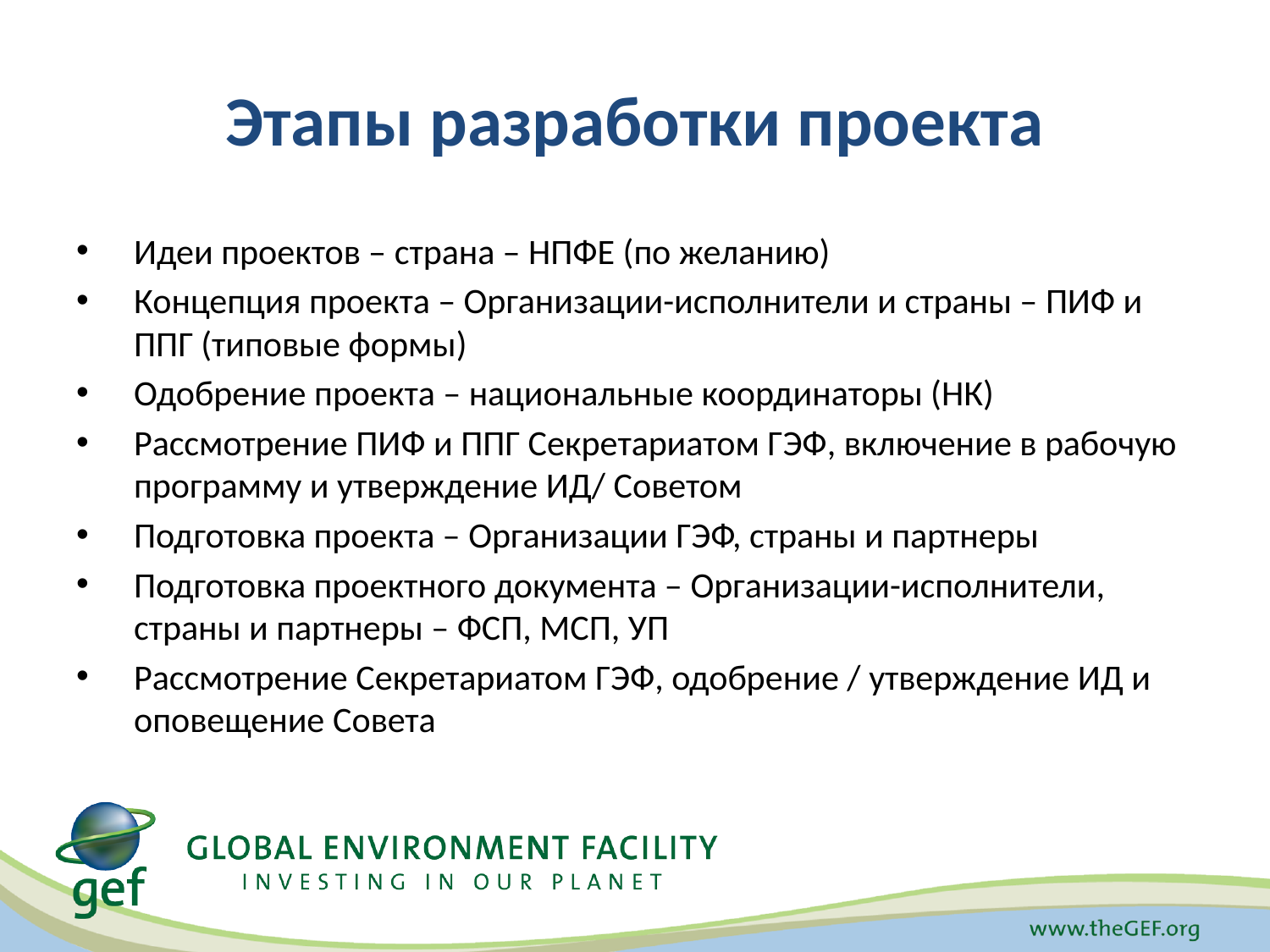

# Этапы разработки проекта
Идеи проектов – страна – НПФЕ (по желанию)
Концепция проекта – Организации-исполнители и страны – ПИФ и ППГ (типовые формы)
Одобрение проекта – национальные координаторы (НК)
Рассмотрение ПИФ и ППГ Секретариатом ГЭФ, включение в рабочую программу и утверждение ИД/ Советом
Подготовка проекта – Организации ГЭФ, страны и партнеры
Подготовка проектного документа – Организации-исполнители, страны и партнеры – ФСП, МСП, УП
Рассмотрение Секретариатом ГЭФ, одобрение / утверждение ИД и оповещение Совета